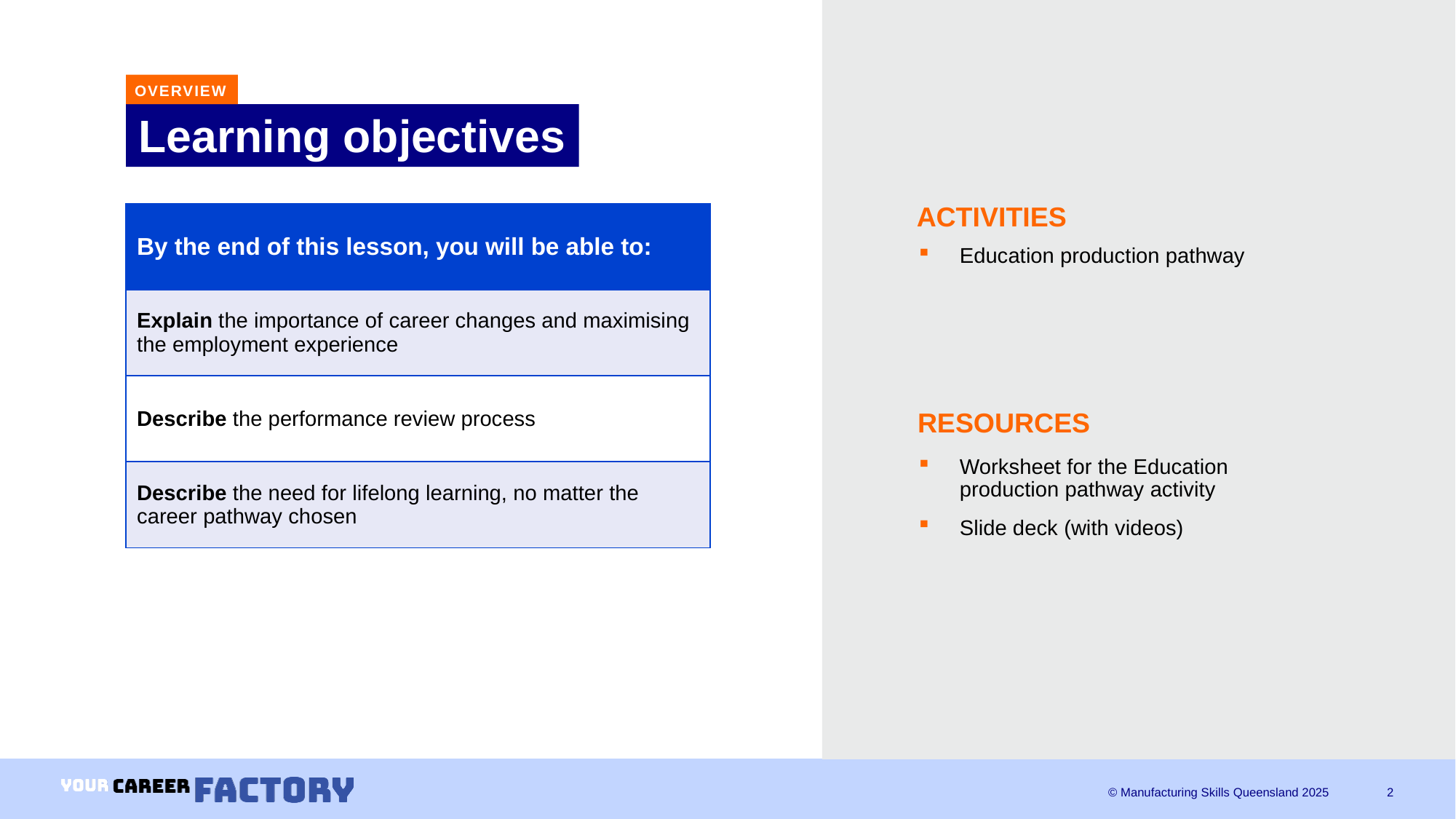

OVERVIEW
# Learning objectives
ACTIVITIES
| By the end of this lesson, you will be able to: |
| --- |
| Explain the importance of career changes and maximising the employment experience |
| Describe the performance review process |
| Describe the need for lifelong learning, no matter the career pathway chosen |
Education production pathway
RESOURCES
Worksheet for the Education production pathway activity
Slide deck (with videos)